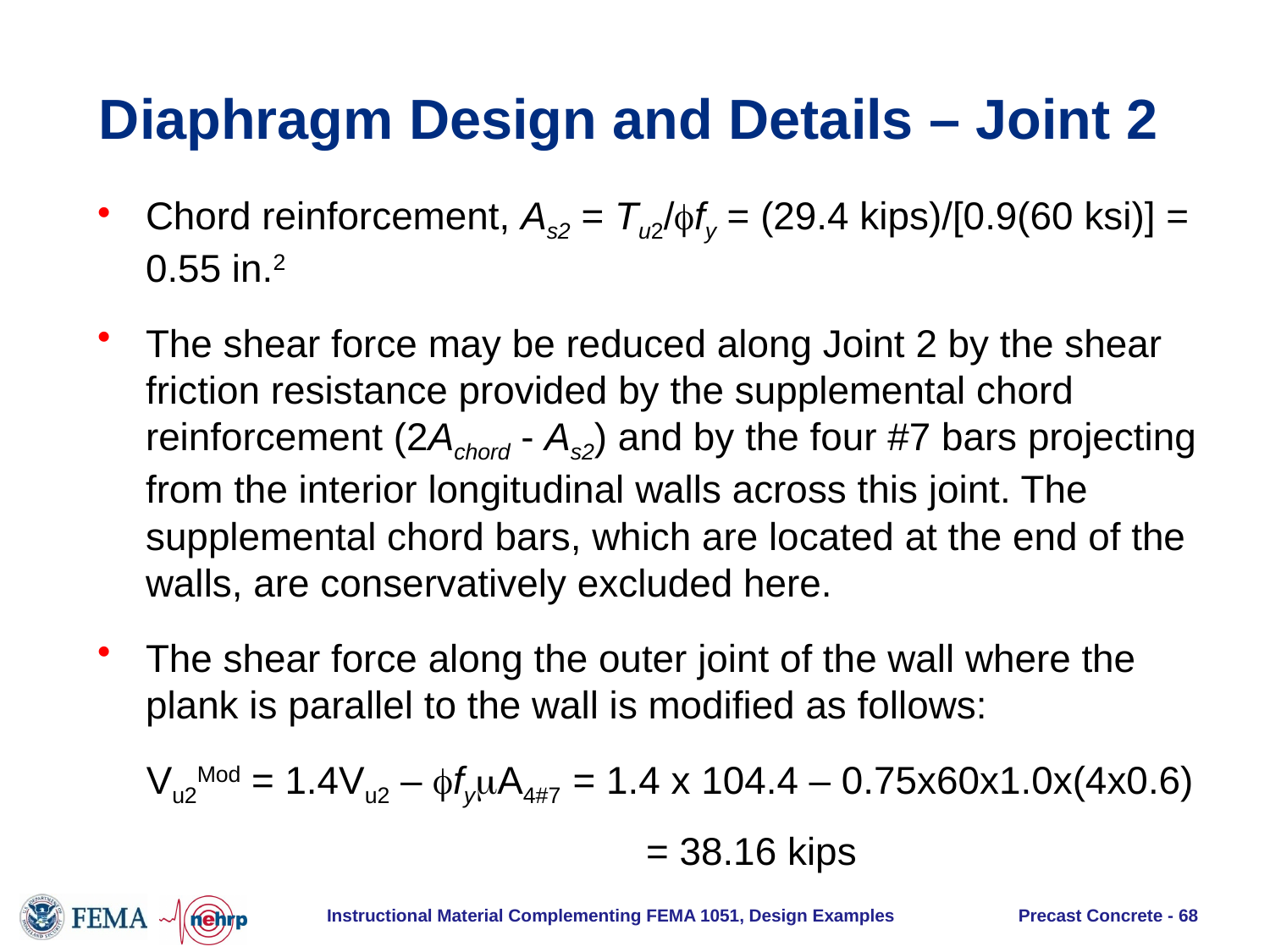

# Diaphragm Design and Details – Joint 2
Chord reinforcement, As2 = Tu2/φfy = (29.4 kips)/[0.9(60 ksi)] = 0.55 in.2
The shear force may be reduced along Joint 2 by the shear friction resistance provided by the supplemental chord reinforcement (2Achord - As2) and by the four #7 bars projecting from the interior longitudinal walls across this joint. The supplemental chord bars, which are located at the end of the walls, are conservatively excluded here.
The shear force along the outer joint of the wall where the plank is parallel to the wall is modified as follows:
Vu2Mod = 1.4Vu2 – φfyμA4#7  = 1.4 x 104.4 – 0.75x60x1.0x(4x0.6)
			           = 38.16 kips